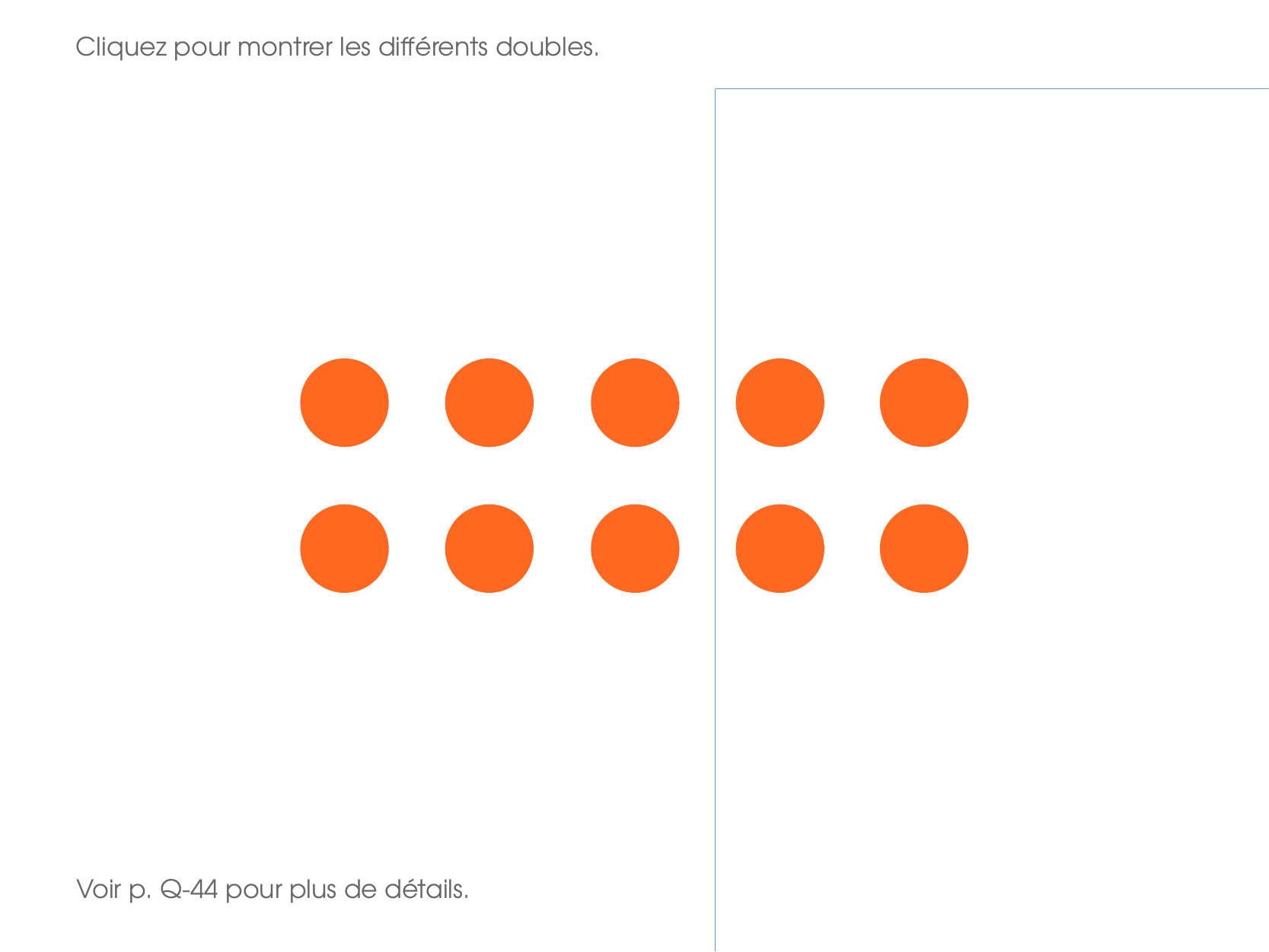

Cliquez pour montrer les différents doubles.

Voir p. Q-44 pour plus de détails.